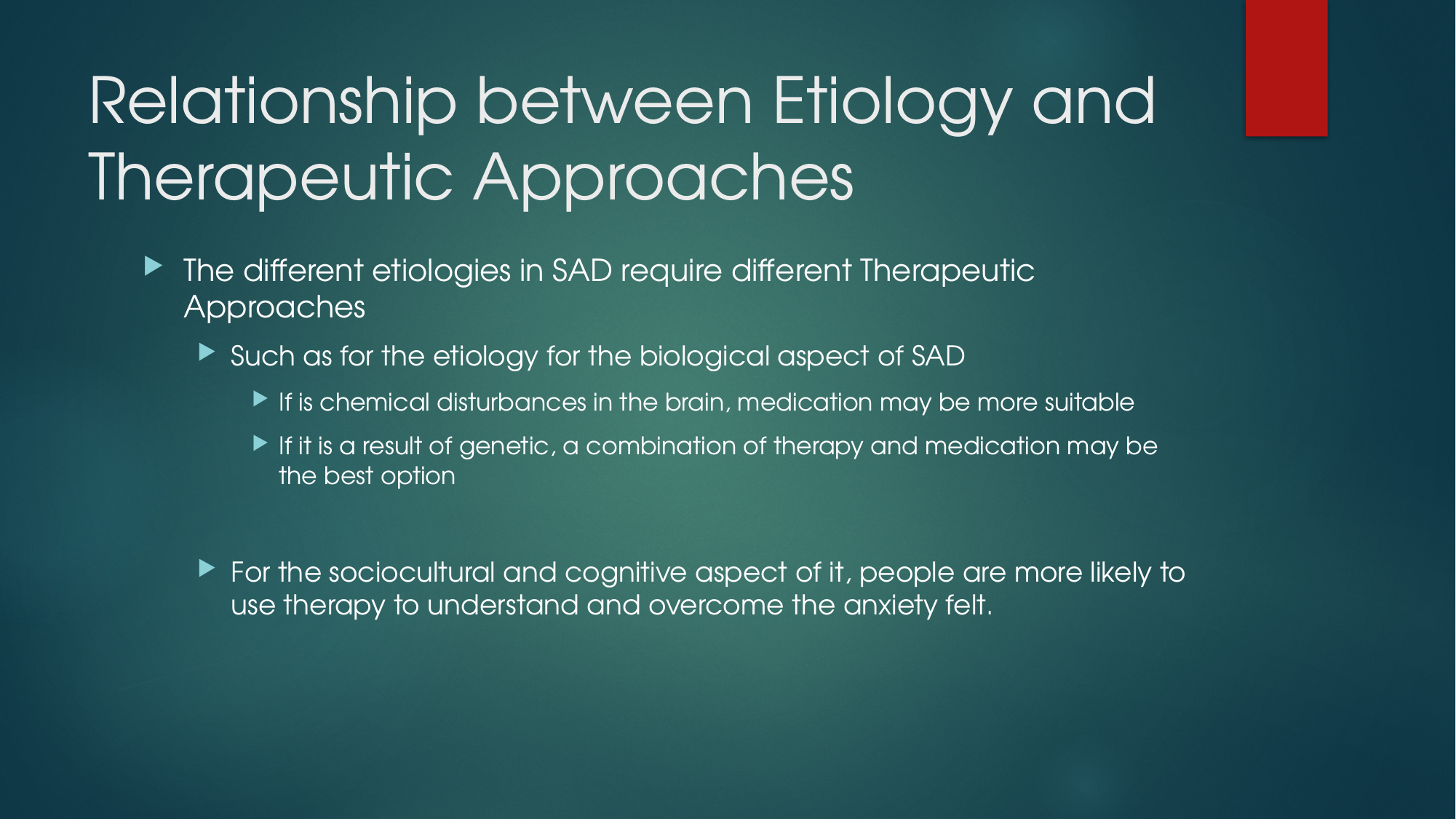

# Relationship between Etiology and Therapeutic Approaches
The different etiologies in SAD require different Therapeutic Approaches
Such as for the etiology for the biological aspect of SAD
If is chemical disturbances in the brain, medication may be more suitable
If it is a result of genetic, a combination of therapy and medication may be the best option

For the sociocultural and cognitive aspect of it, people are more likely to use therapy to understand and overcome the anxiety felt.